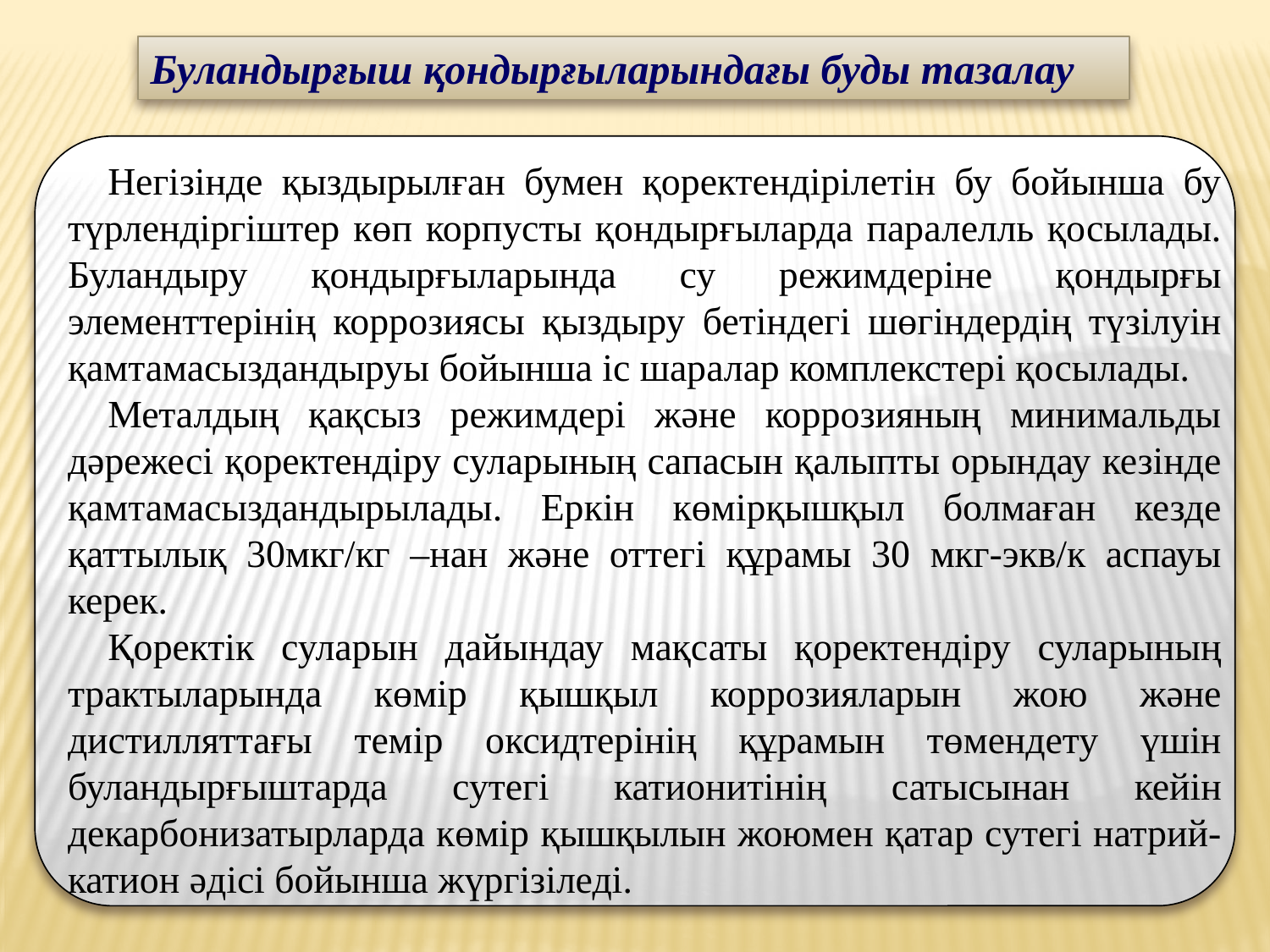

Буландырғыш қондырғыларындағы буды тазалау

Негізінде қыздырылған бумен қоректендірілетін бу бойынша бу түрлендіргіштер көп корпусты қондырғыларда паралелль қосылады. Буландыру қондырғыларында су режимдеріне қондырғы элементтерінің коррозиясы қыздыру бетіндегі шөгіндердің түзілуін қамтамасыздандыруы бойынша іс шаралар комплекстері қосылады.
Металдың қақсыз режимдері және коррозияның минимальды дәрежесі қоректендіру суларының сапасын қалыпты орындау кезінде қамтамасыздандырылады. Еркін көмірқышқыл болмаған кезде қаттылық 30мкг/кг –нан және оттегі құрамы 30 мкг-экв/к аспауы керек.
Қоректік суларын дайындау мақсаты қоректендіру суларының трактыларында көмір қышқыл коррозияларын жою және дистилляттағы темір оксидтерінің құрамын төмендету үшін буландырғыштарда сутегі катионитінің сатысынан кейін декарбонизатырларда көмір қышқылын жоюмен қатар сутегі натрий-катион әдісі бойынша жүргізіледі.